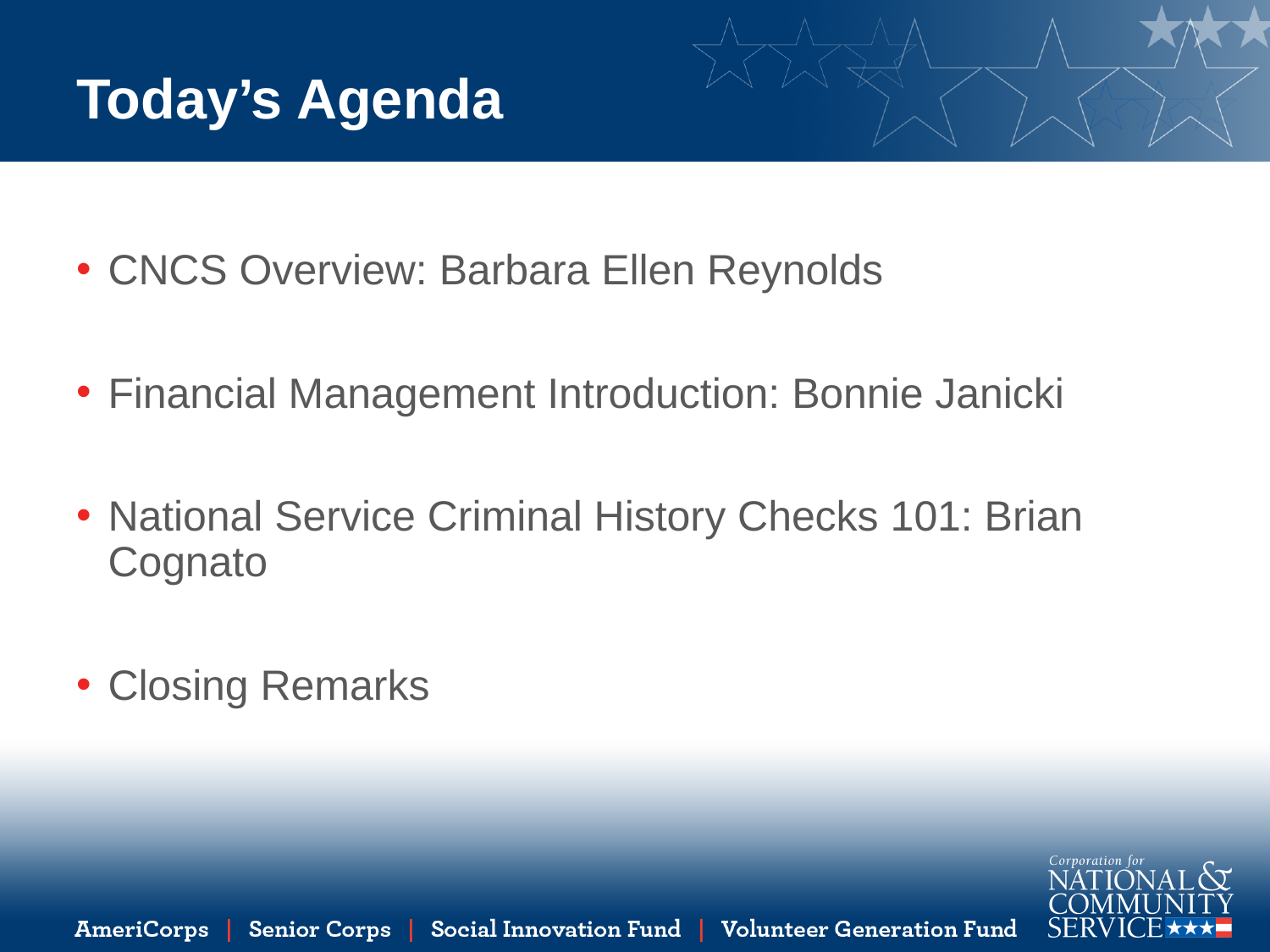

# Today’s Agenda

CNCS Overview: Barbara Ellen Reynolds

Financial Management Introduction: Bonnie Janicki

National Service Criminal History Checks 101: Brian Cognato

Closing Remarks